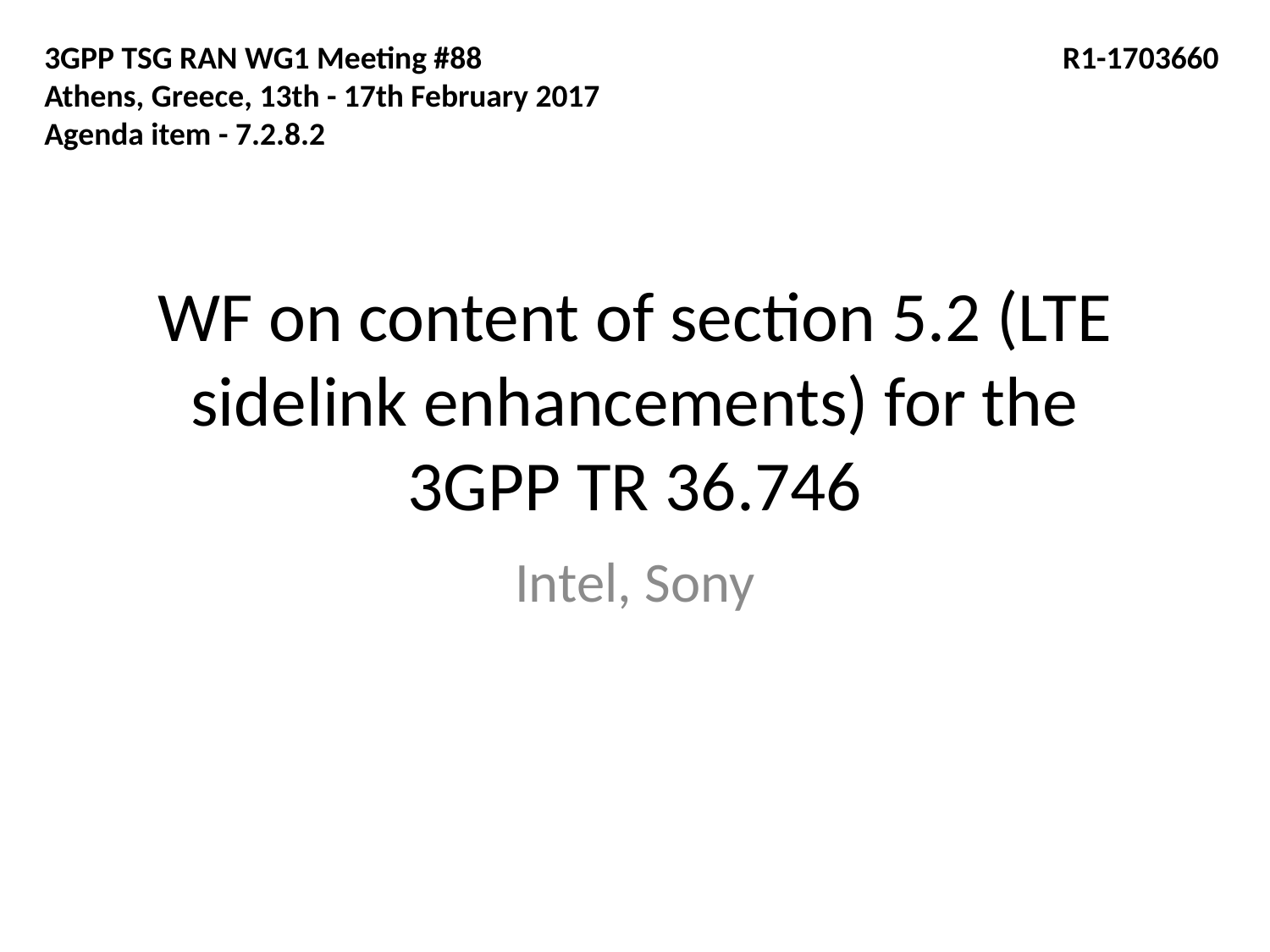

3GPP TSG RAN WG1 Meeting #88				                  R1-1703660
Athens, Greece, 13th - 17th February 2017
Agenda item - 7.2.8.2
# WF on content of section 5.2 (LTE sidelink enhancements) for the 3GPP TR 36.746
Intel, Sony